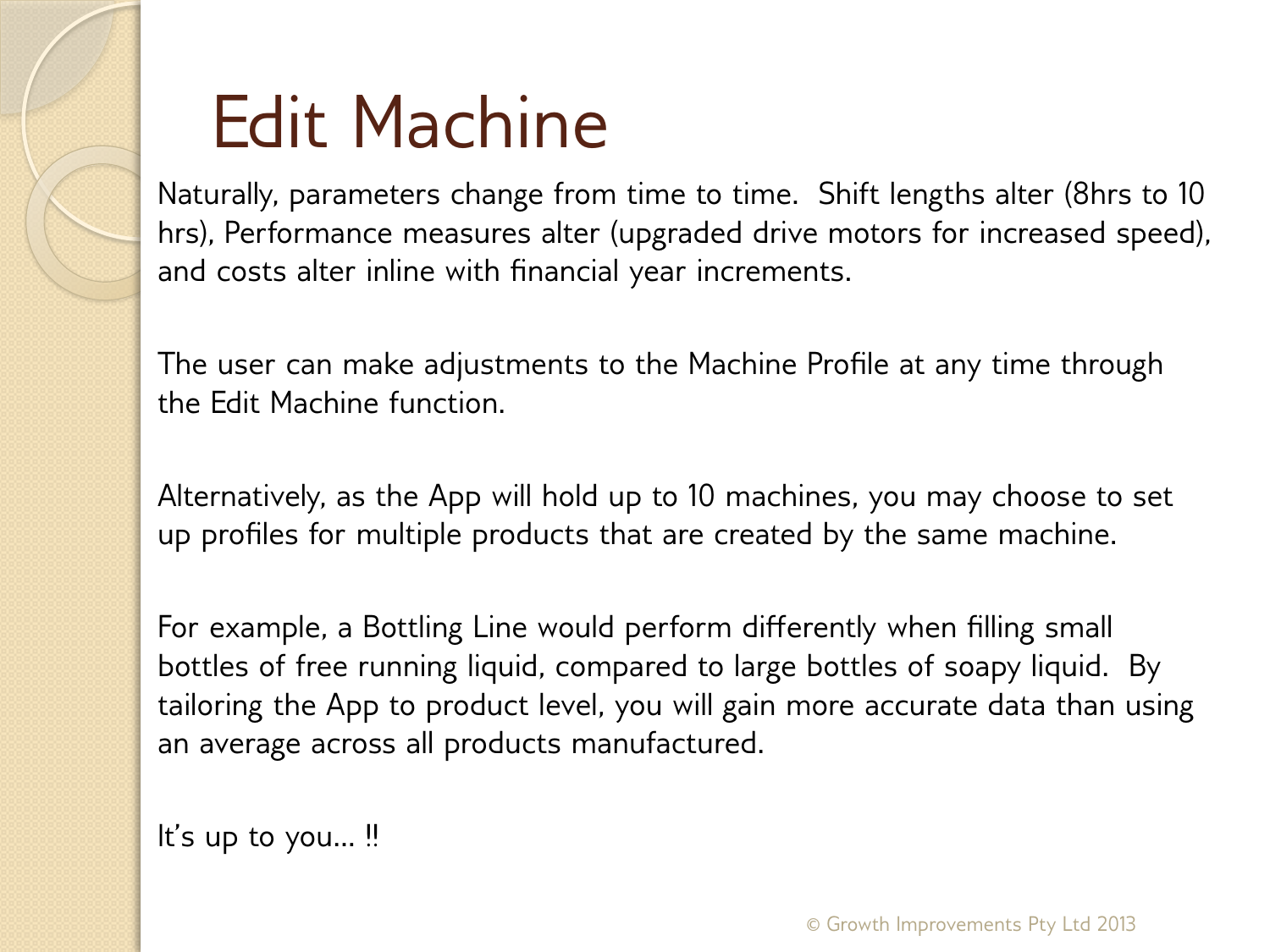

# Edit Machine
Naturally, parameters change from time to time.  Shift lengths alter (8hrs to 10 hrs), Performance measures alter (upgraded drive motors for increased speed), and costs alter inline with financial year increments.

The user can make adjustments to the Machine Profile at any time through the Edit Machine function.

Alternatively, as the App will hold up to 10 machines, you may choose to set up profiles for multiple products that are created by the same machine.

For example, a Bottling Line would perform differently when filling small bottles of free running liquid, compared to large bottles of soapy liquid.  By tailoring the App to product level, you will gain more accurate data than using an average across all products manufactured.

It’s up to you… !!
© Growth Improvements Pty Ltd 2013